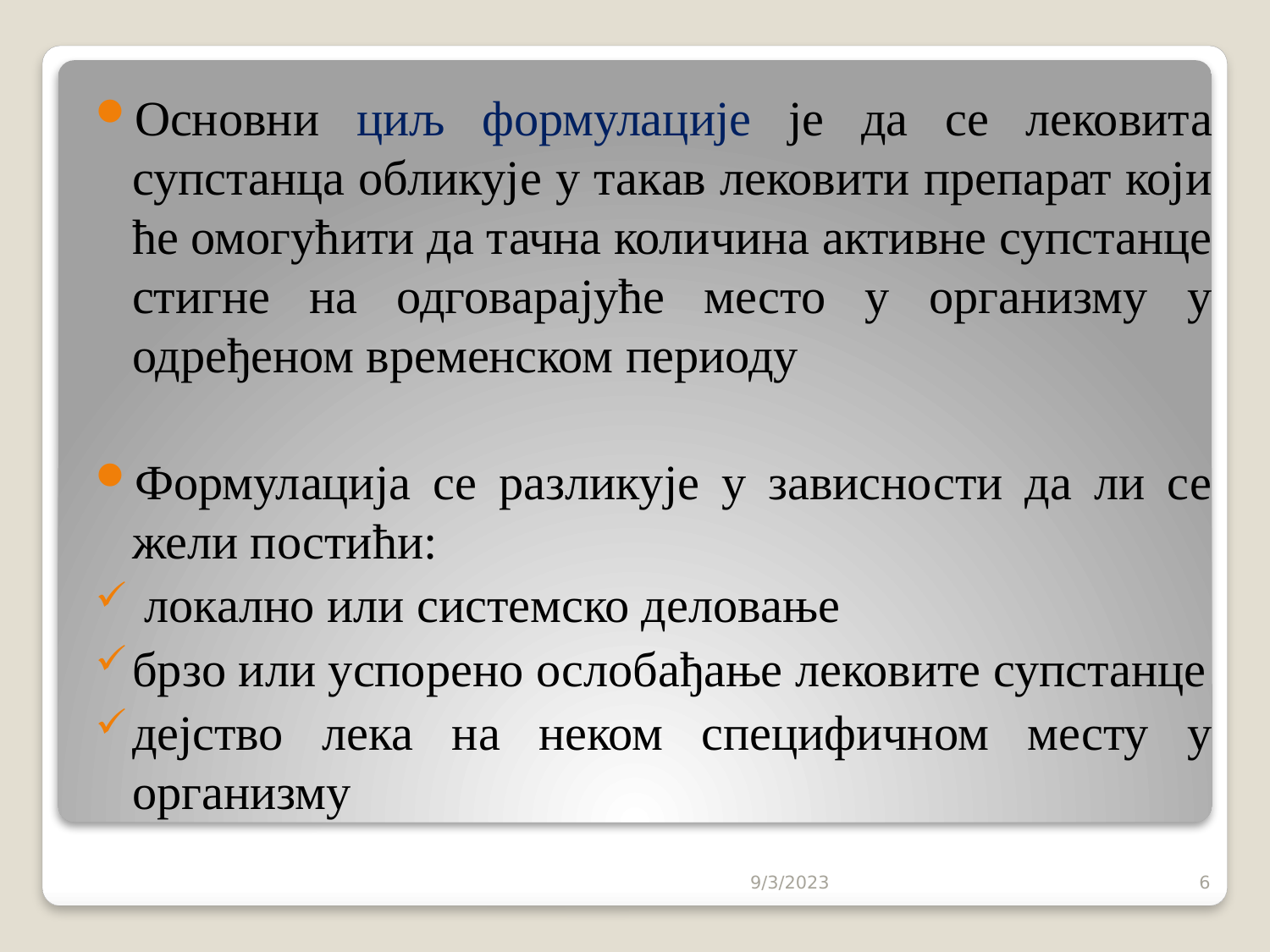

Основни циљ формулације је да се лековита супстанца обликује у такав лековити препарат који ће омогућити да тачна количина активне супстанце стигне на одговарајуће место у организму у одређеном временском периоду

Формулација се разликује у зависности да ли се жели постићи:
 локално или системско деловање
брзо или успорено ослобађање лековите супстанце
дејство лека на неком специфичном месту у организму

9/3/2023
6